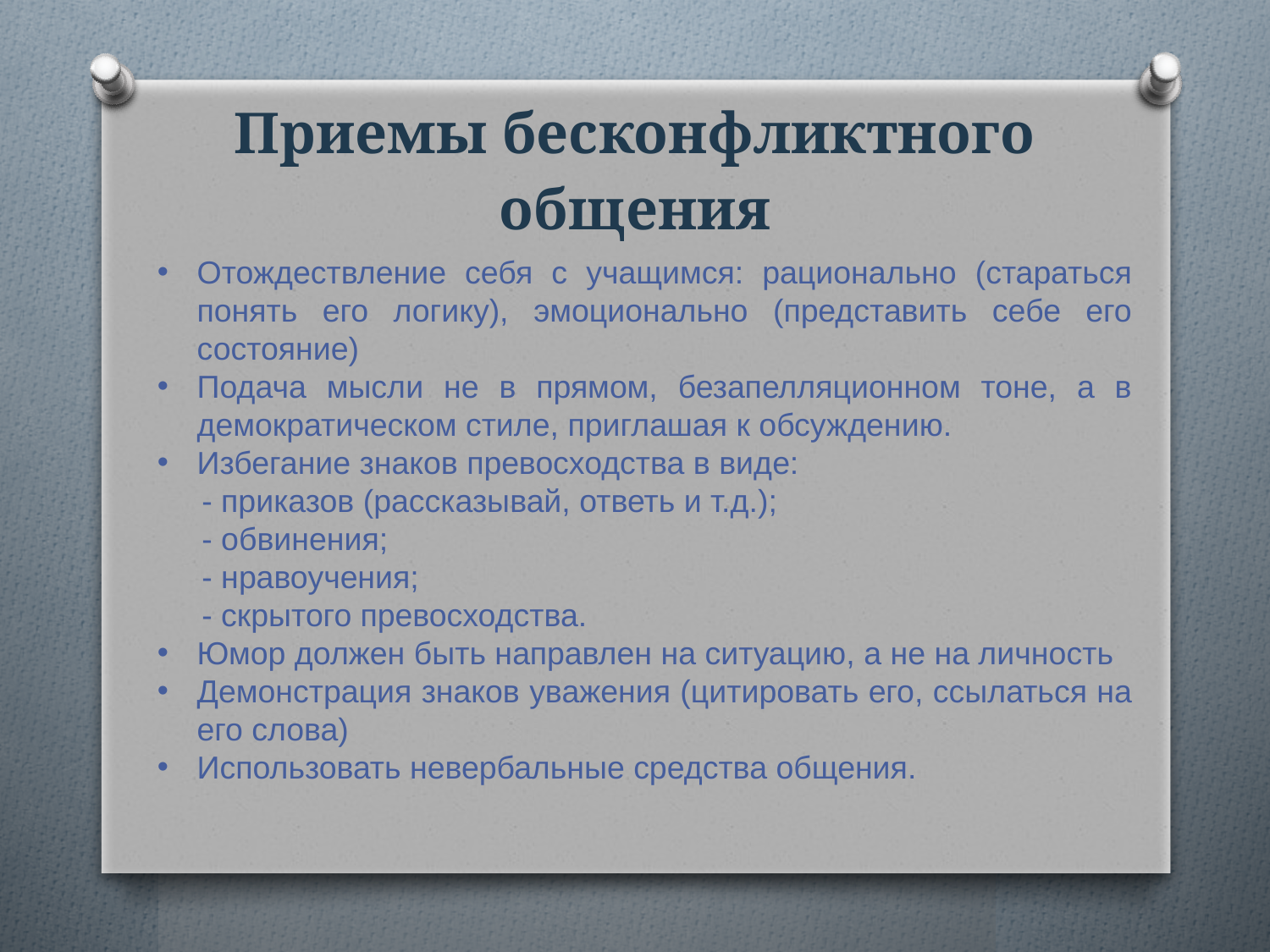

# Приемы бесконфликтного общения
Отождествление себя с учащимся: рационально (стараться понять его логику), эмоционально (представить себе его состояние)
Подача мысли не в прямом, безапелляционном тоне, а в демократическом стиле, приглашая к обсуждению.
Избегание знаков превосходства в виде:
     - приказов (рассказывай, ответь и т.д.);
     - обвинения;
     - нравоучения;
     - скрытого превосходства.
Юмор должен быть направлен на ситуацию, а не на личность
Демонстрация знаков уважения (цитировать его, ссылаться на его слова)
Использовать невербальные средства общения.